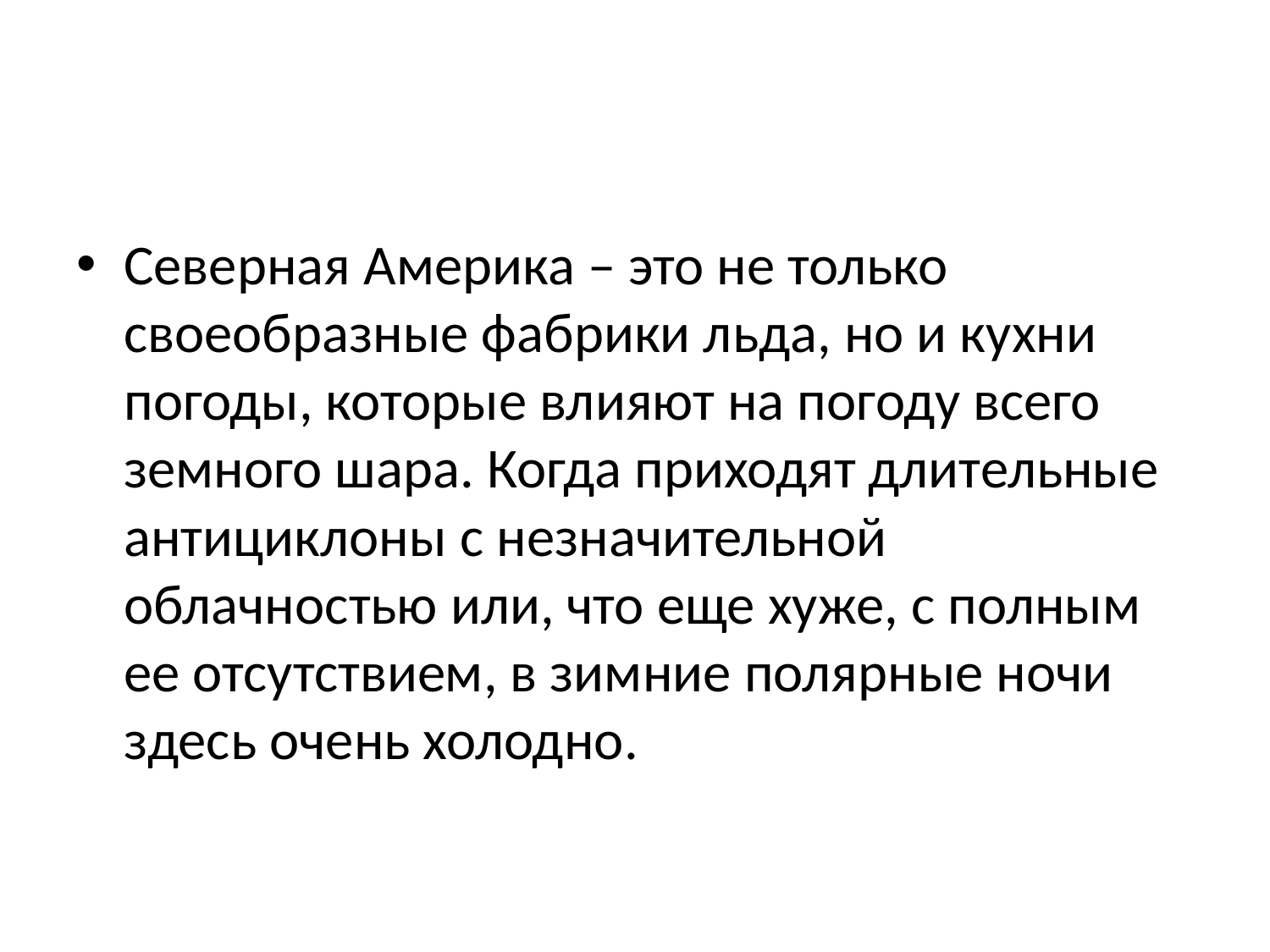

#
Северная Америка – это не только своеобразные фабрики льда, но и кухни погоды, которые влияют на погоду всего земного шара. Когда приходят длительные антициклоны с незначительной облачностью или, что еще хуже, с полным ее отсутствием, в зимние полярные ночи здесь очень холодно.